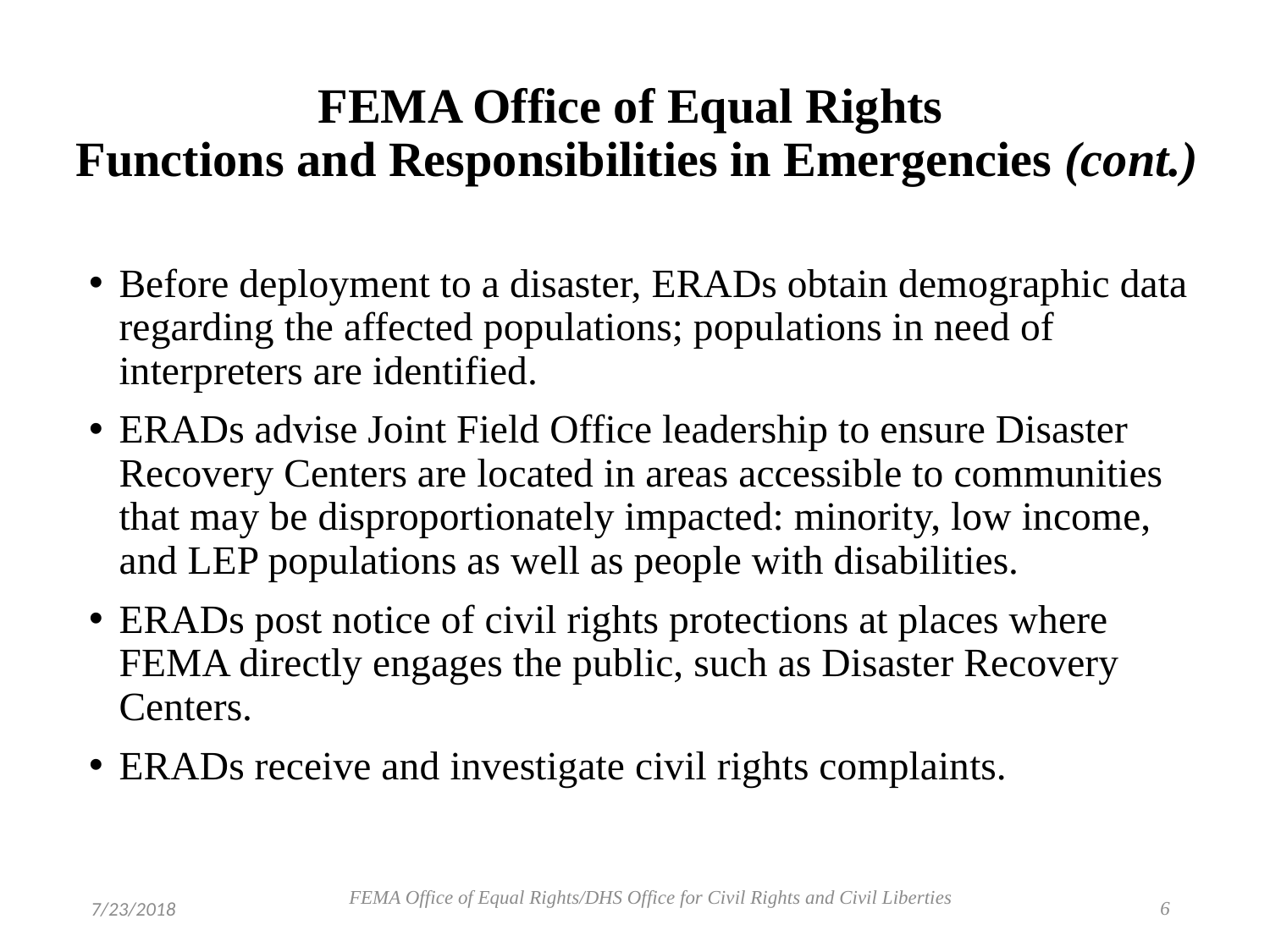

# FEMA Office of Equal Rights Functions and Responsibilities in Emergencies (cont.)

Before deployment to a disaster, ERADs obtain demographic data regarding the affected populations; populations in need of interpreters are identified.
ERADs advise Joint Field Office leadership to ensure Disaster  Recovery Centers are located in areas accessible to communities that may be disproportionately impacted: minority, low income, and LEP populations as well as people with disabilities.
ERADs post notice of civil rights protections at places where FEMA directly engages the public, such as Disaster Recovery Centers.
ERADs receive and investigate civil rights complaints.

6
7/23/2018
FEMA Office of Equal Rights/DHS Office for Civil Rights and Civil Liberties